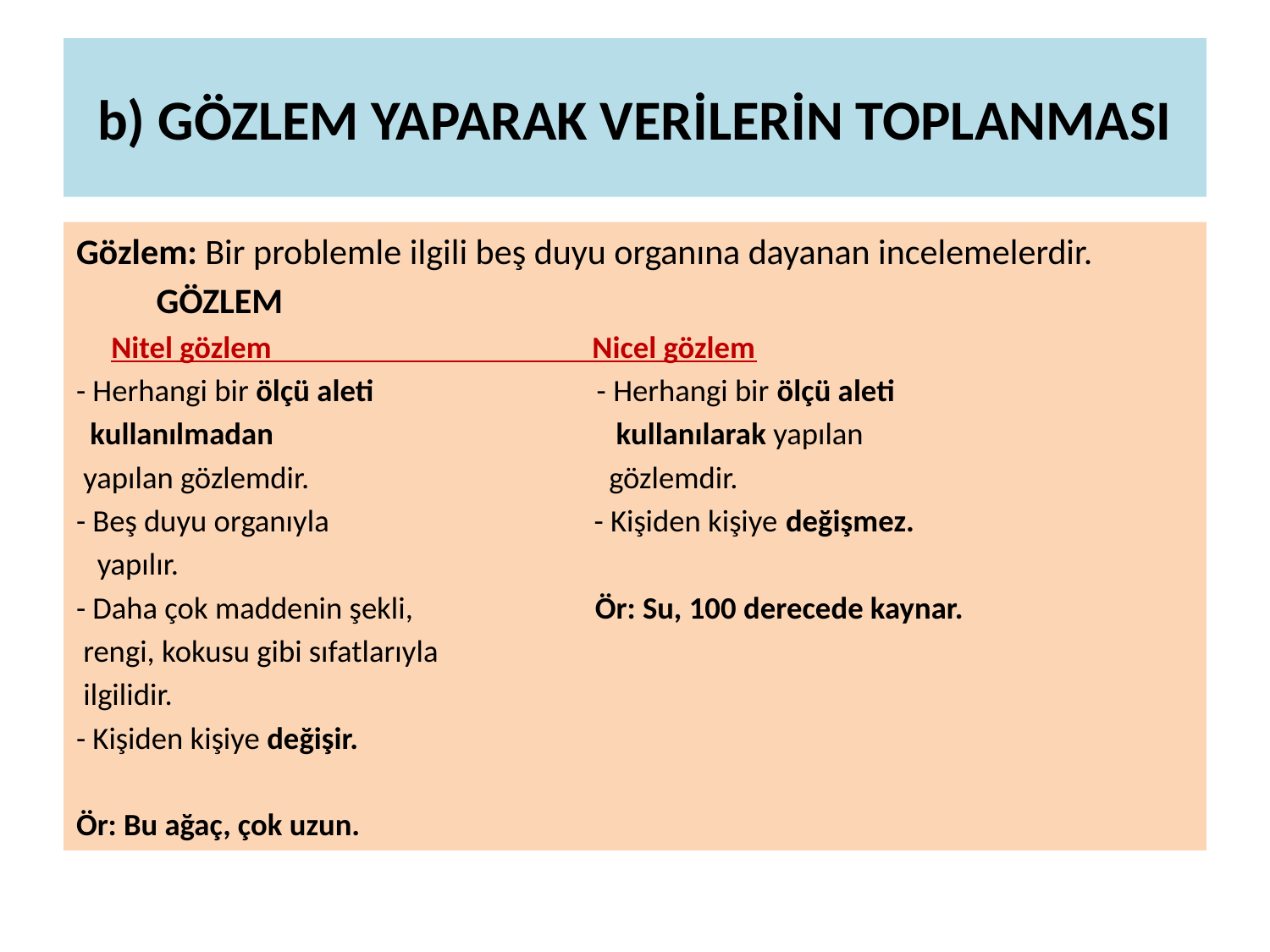

# b) GÖZLEM YAPARAK VERİLERİN TOPLANMASI
Gözlem: Bir problemle ilgili beş duyu organına dayanan incelemelerdir.
			GÖZLEM
     Nitel gözlem                                              Nicel gözlem
- Herhangi bir ölçü aleti                                - Herhangi bir ölçü aleti
  kullanılmadan                                                 kullanılarak yapılan
 yapılan gözlemdir.                                           gözlemdir.
- Beş duyu organıyla                                      - Kişiden kişiye değişmez.
   yapılır.
- Daha çok maddenin şekli,                          Ör: Su, 100 derecede kaynar.
 rengi, kokusu gibi sıfatlarıyla
 ilgilidir.
- Kişiden kişiye değişir.

Ör: Bu ağaç, çok uzun.